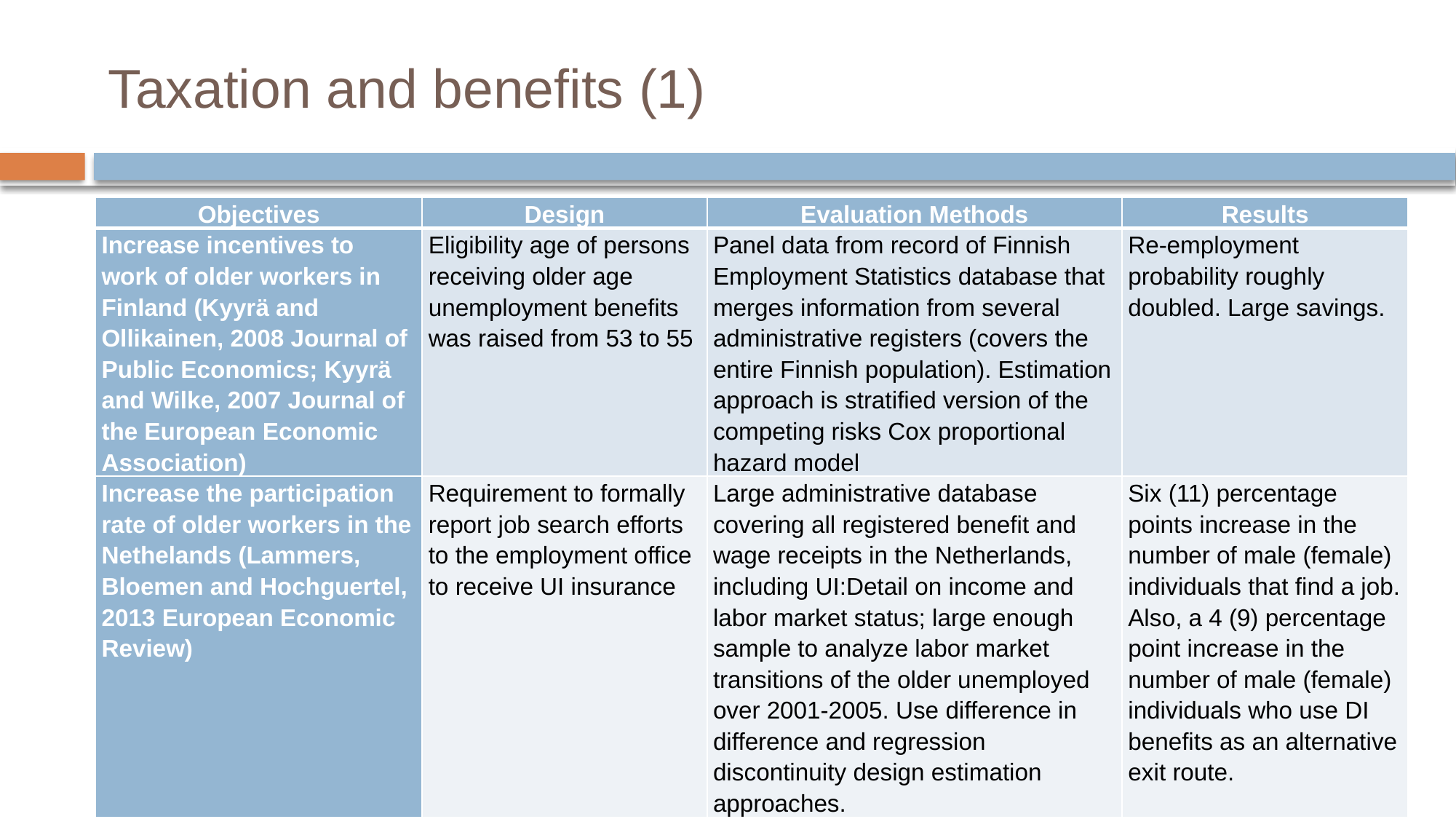

# Taxation and benefits (1)
| Objectives | Design | Evaluation Methods | Results |
| --- | --- | --- | --- |
| Increase incentives to work of older workers in Finland (Kyyrä and Ollikainen, 2008 Journal of Public Economics; Kyyrä and Wilke, 2007 Journal of the European Economic Association) | Eligibility age of persons receiving older age unemployment benefits was raised from 53 to 55 | Panel data from record of Finnish Employment Statistics database that merges information from several administrative registers (covers the entire Finnish population). Estimation approach is stratified version of the competing risks Cox proportional hazard model | Re-employment probability roughly doubled. Large savings. |
| Increase the participation rate of older workers in the Nethelands (Lammers, Bloemen and Hochguertel, 2013 European Economic Review) | Requirement to formally report job search efforts to the employment office to receive UI insurance | Large administrative database covering all registered benefit and wage receipts in the Netherlands, including UI:Detail on income and labor market status; large enough sample to analyze labor market transitions of the older unemployed over 2001-2005. Use difference in difference and regression discontinuity design estimation approaches. | Six (11) percentage points increase in the number of male (female) individuals that find a job. Also, a 4 (9) percentage point increase in the number of male (female) individuals who use DI benefits as an alternative exit route. |